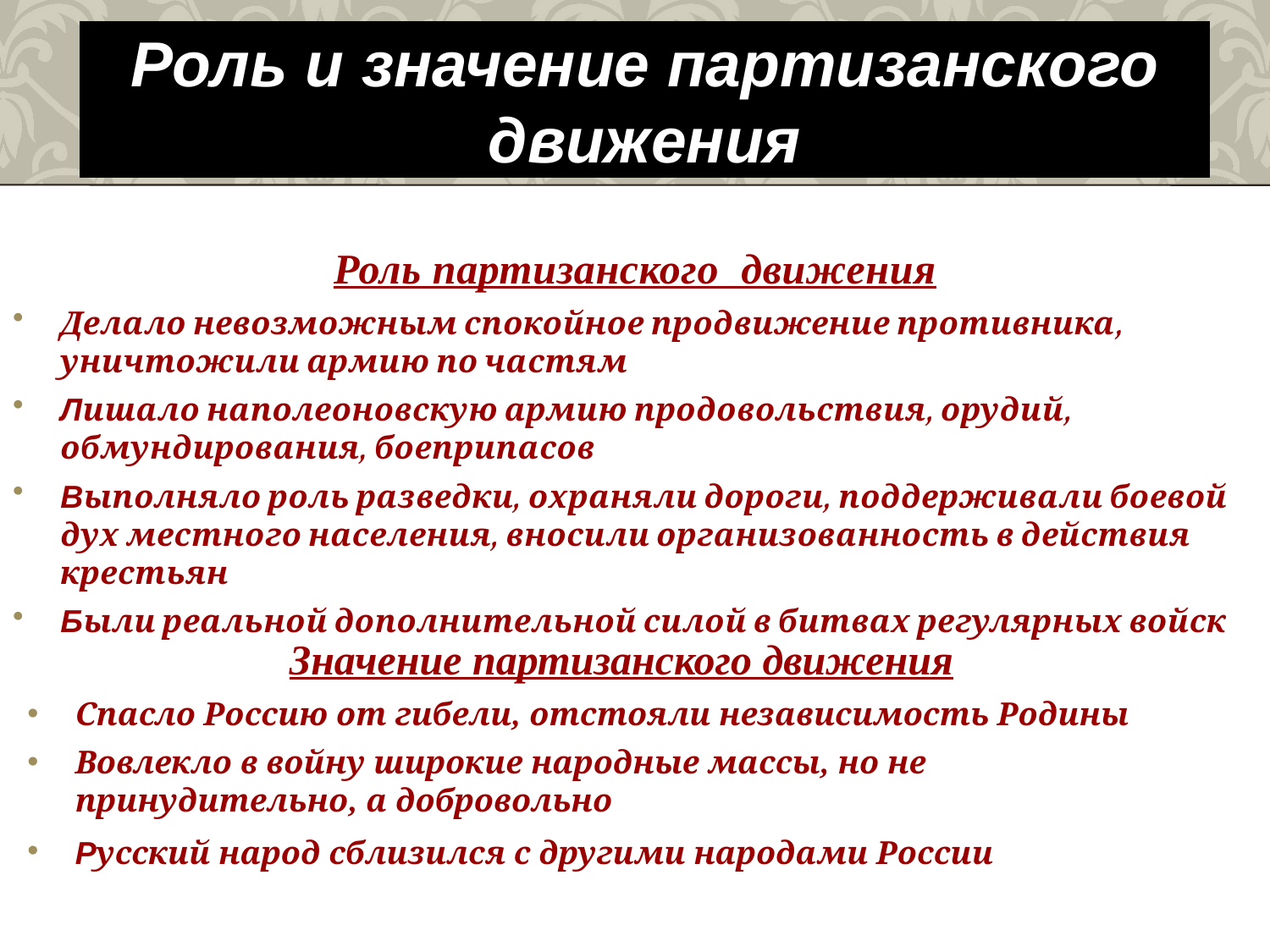

Роль и значение партизанского движения

Роль партизанского  движения
Делало невозможным спокойное продвижение противника, уничтожили армию по частям
Лишало наполеоновскую армию продовольствия, орудий, обмундирования, боеприпасов
Выполняло роль разведки, охраняли дороги, поддерживали боевой дух местного населения, вносили организованность в действия крестьян
Были реальной дополнительной силой в битвах регулярных войск

Значение партизанского движения
Спасло Россию от гибели, отстояли независимость Родины
Вовлекло в войну широкие народные массы, но не принудительно, а добровольно
Русский народ сблизился с другими народами России